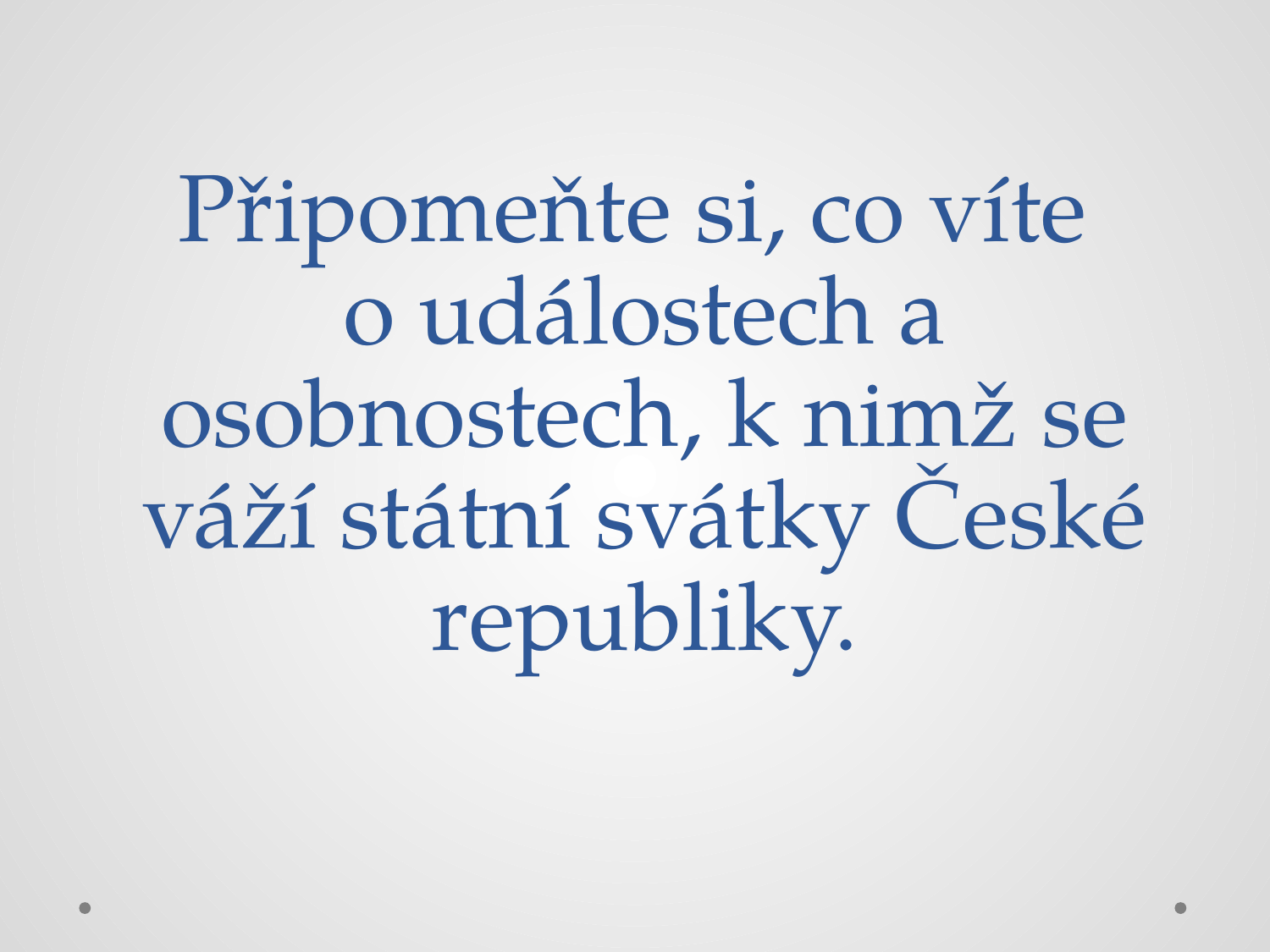

# Připomeňte si, co víte o událostech a osobnostech, k nimž se váží státní svátky České republiky.